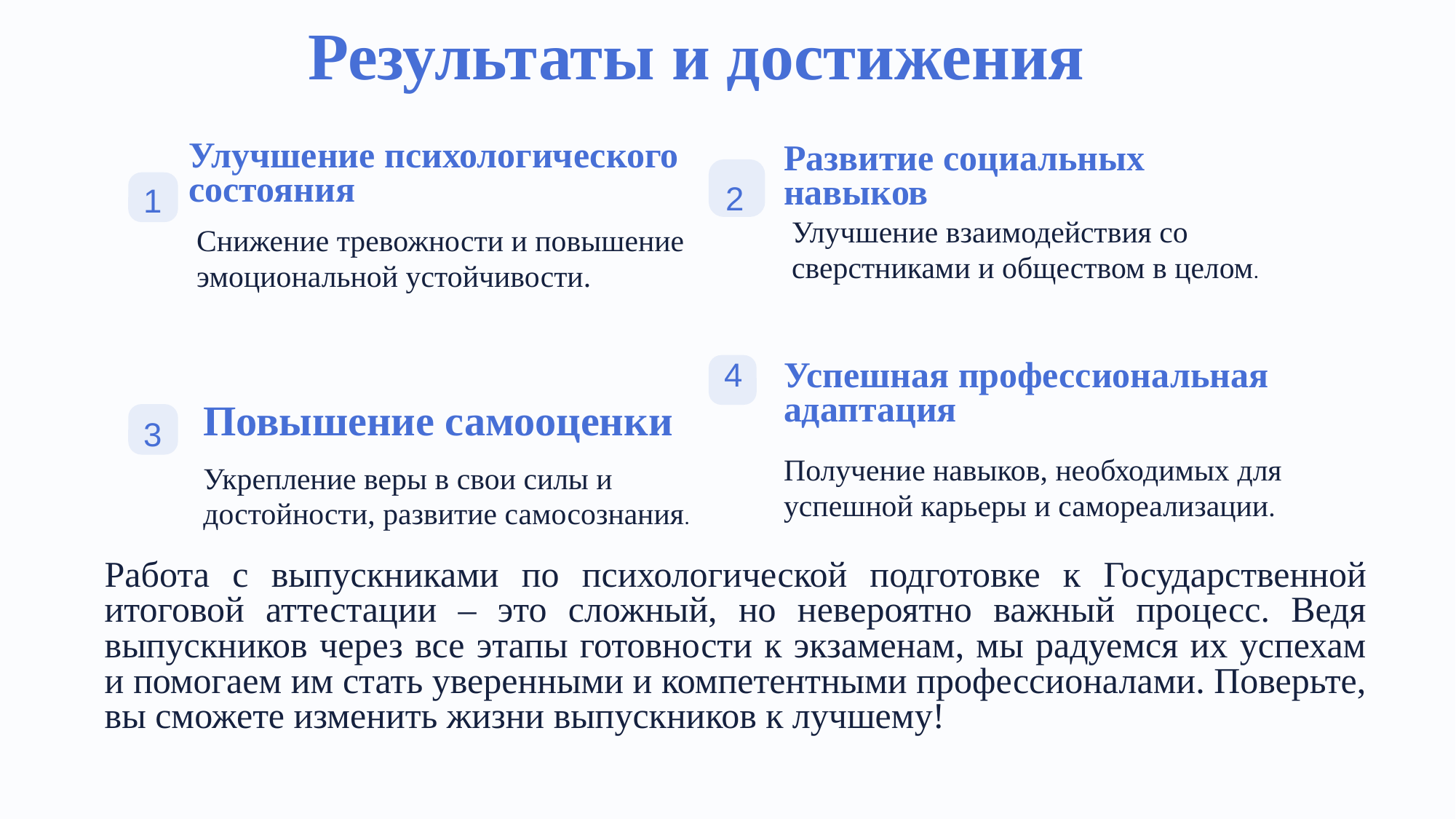

Результаты и достижения
Улучшение психологического состояния
Развитие социальных навыков

2

1
Улучшение взаимодействия со сверстниками и обществом в целом.
Снижение тревожности и повышение эмоциональной устойчивости.
4

Успешная профессиональная адаптация
Повышение самооценки

3
Получение навыков, необходимых для успешной карьеры и самореализации.
Укрепление веры в свои силы и достойности, развитие самосознания.
Работа с выпускниками по психологической подготовке к Государственной итоговой аттестации – это сложный, но невероятно важный процесс. Ведя выпускников через все этапы готовности к экзаменам, мы радуемся их успехам и помогаем им стать уверенными и компетентными профессионалами. Поверьте, вы сможете изменить жизни выпускников к лучшему!